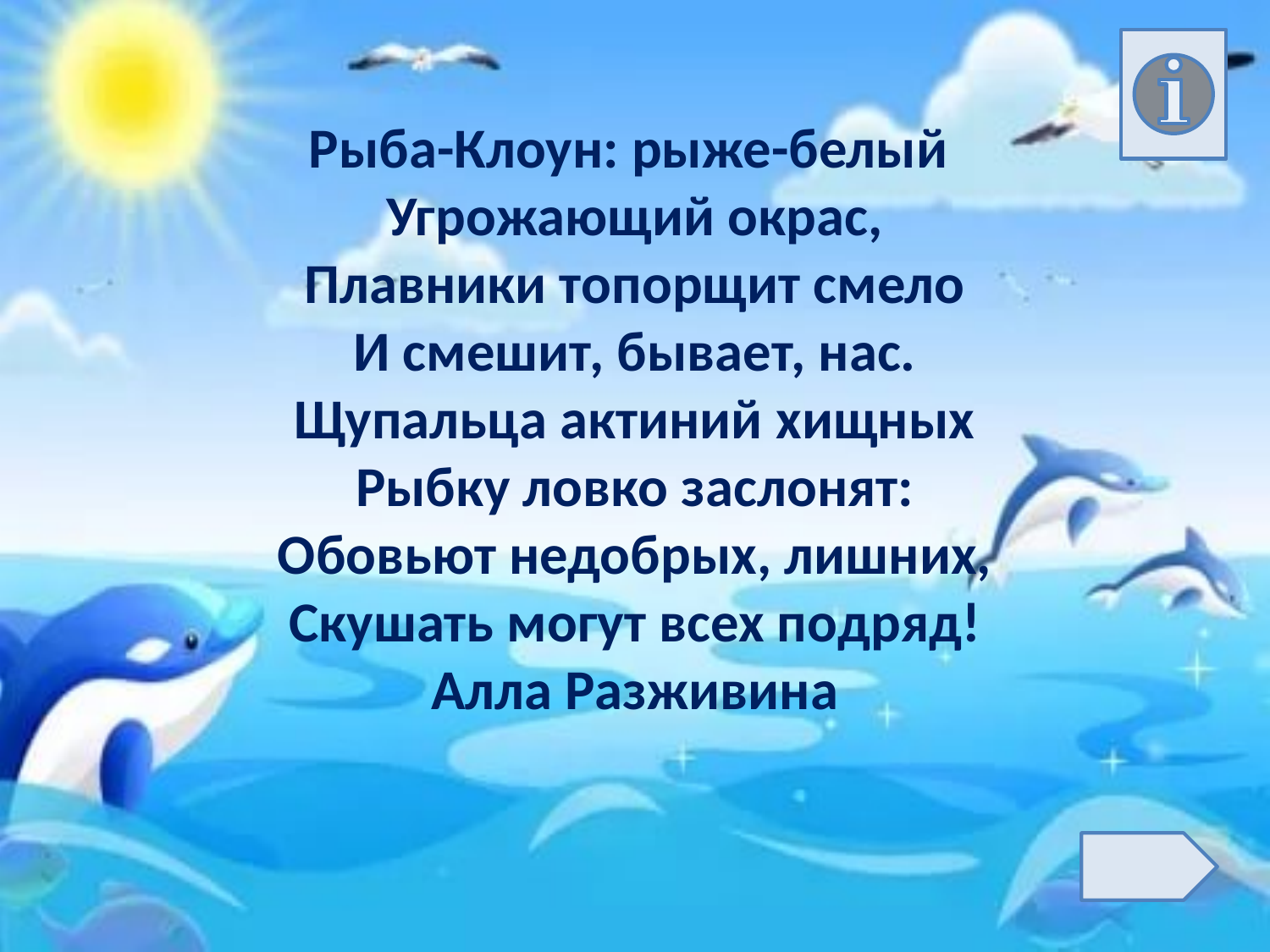

# Рыба-Клоун: рыже-белый Угрожающий окрас, Плавники топорщит смело И смешит, бывает, нас. Щупальца актиний хищных Рыбку ловко заслонят: Обовьют недобрых, лишних, Скушать могут всех подряд! Алла Разживина